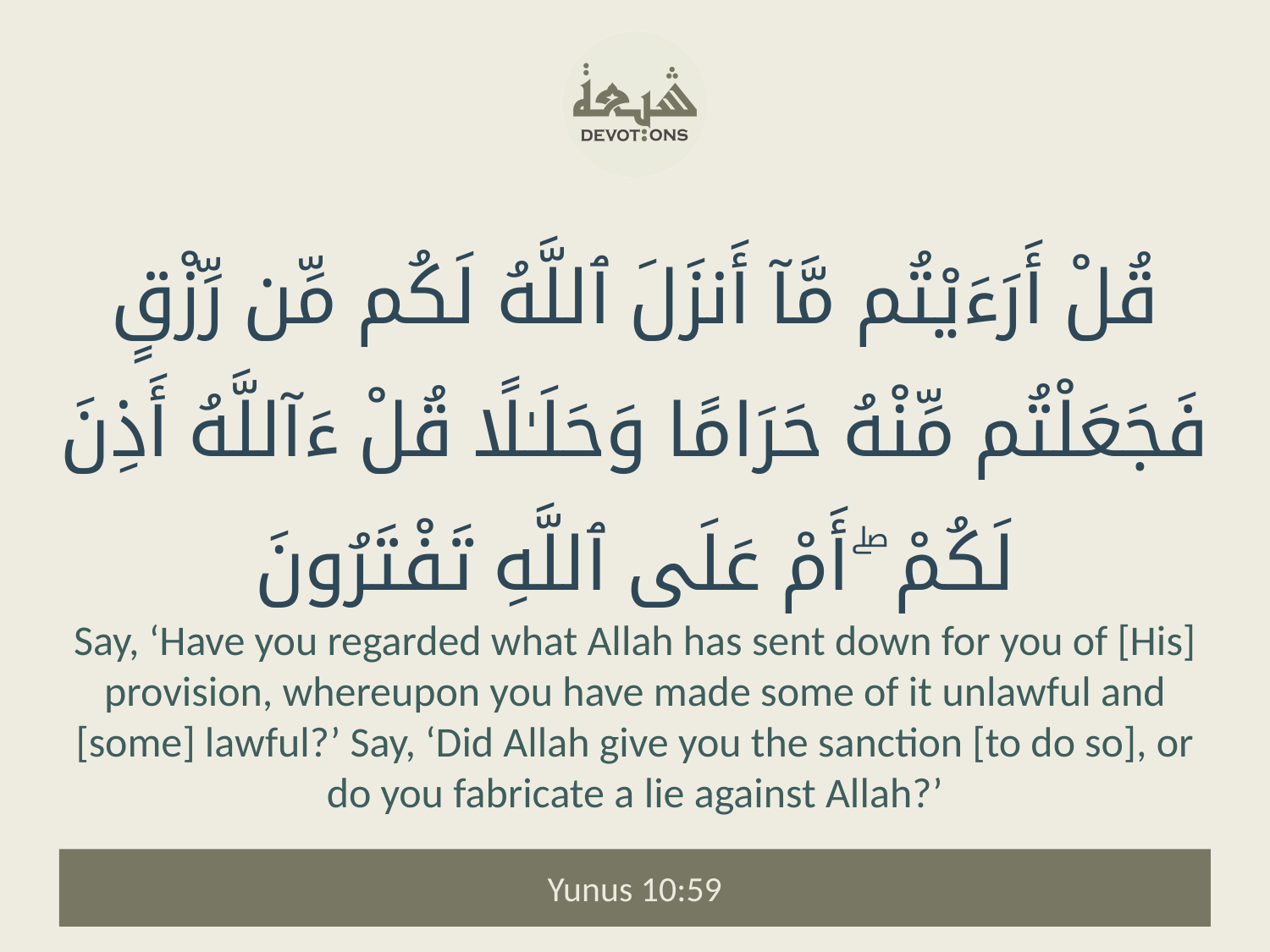

قُلْ أَرَءَيْتُم مَّآ أَنزَلَ ٱللَّهُ لَكُم مِّن رِّزْقٍ فَجَعَلْتُم مِّنْهُ حَرَامًا وَحَلَـٰلًا قُلْ ءَآللَّهُ أَذِنَ لَكُمْ ۖ أَمْ عَلَى ٱللَّهِ تَفْتَرُونَ
Say, ‘Have you regarded what Allah has sent down for you of [His] provision, whereupon you have made some of it unlawful and [some] lawful?’ Say, ‘Did Allah give you the sanction [to do so], or do you fabricate a lie against Allah?’
Yunus 10:59